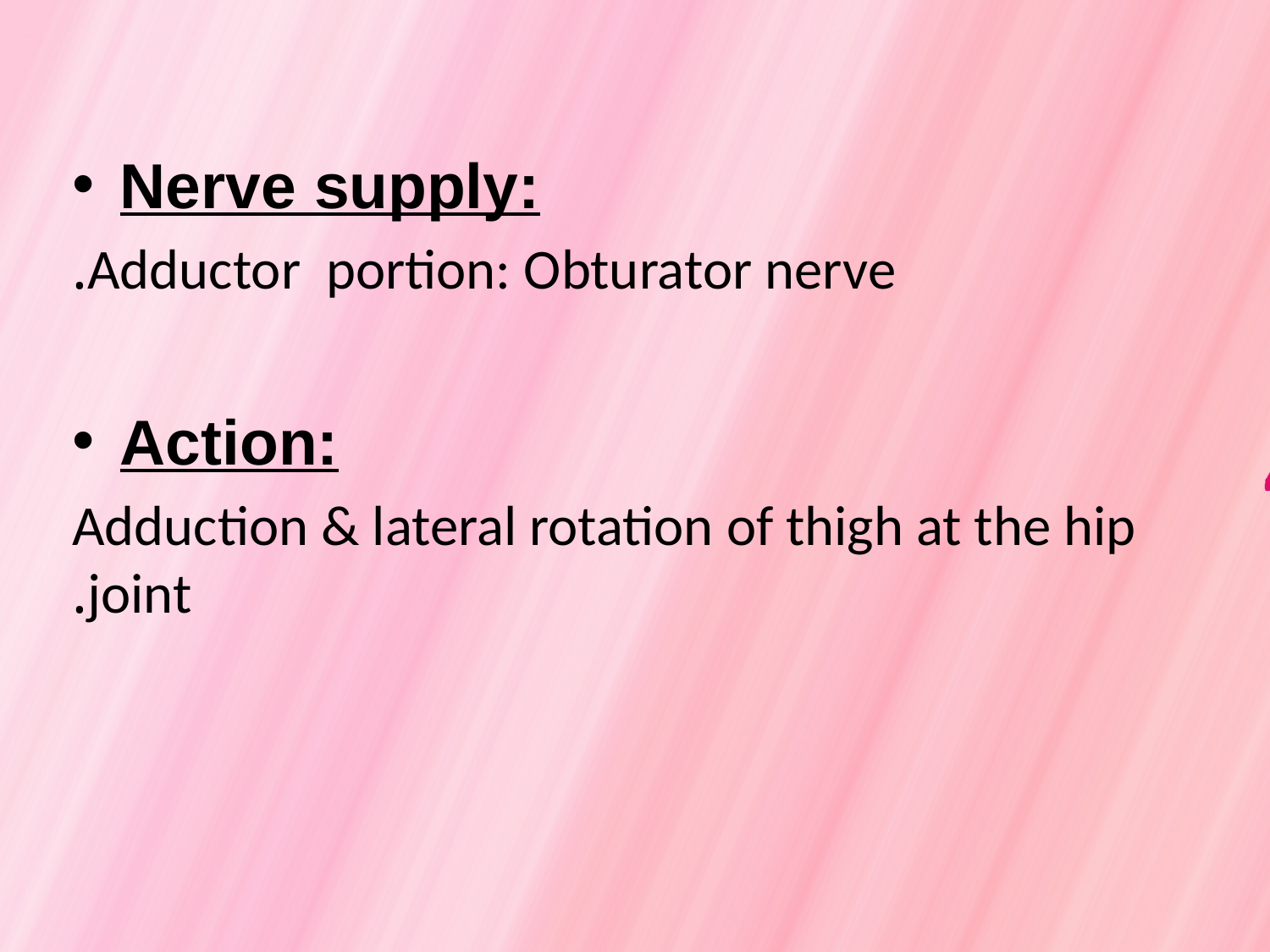

Nerve supply:
    Adductor  portion: Obturator nerve.

Action:
  Adduction & lateral rotation of thigh at the hip joint.